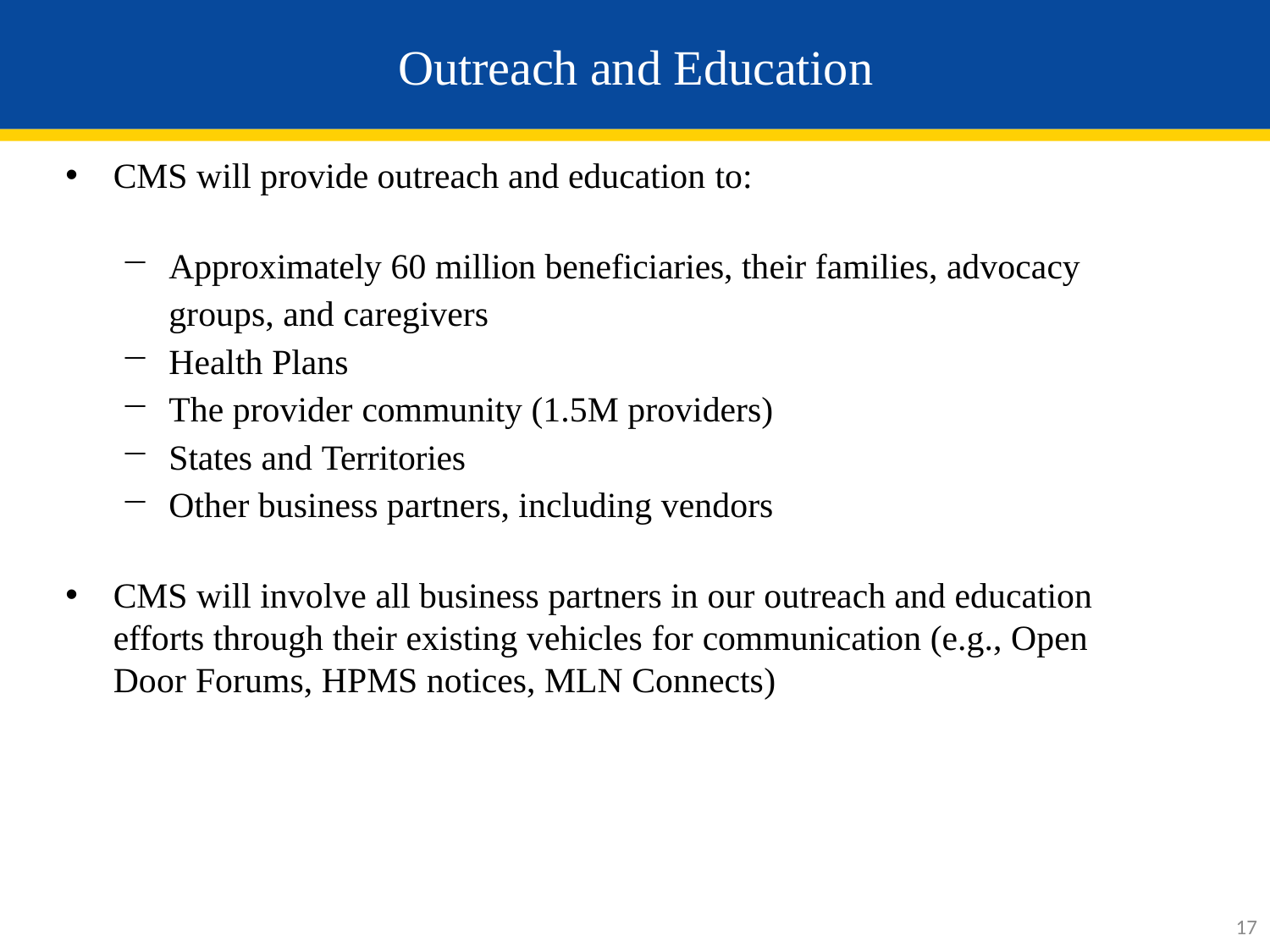

# Outreach and Education
CMS will provide outreach and education to:

Approximately 60 million beneficiaries, their families, advocacy groups, and caregivers
Health Plans
The provider community (1.5M providers)
States and Territories
Other business partners, including vendors

CMS will involve all business partners in our outreach and education efforts through their existing vehicles for communication (e.g., Open Door Forums, HPMS notices, MLN Connects)

17